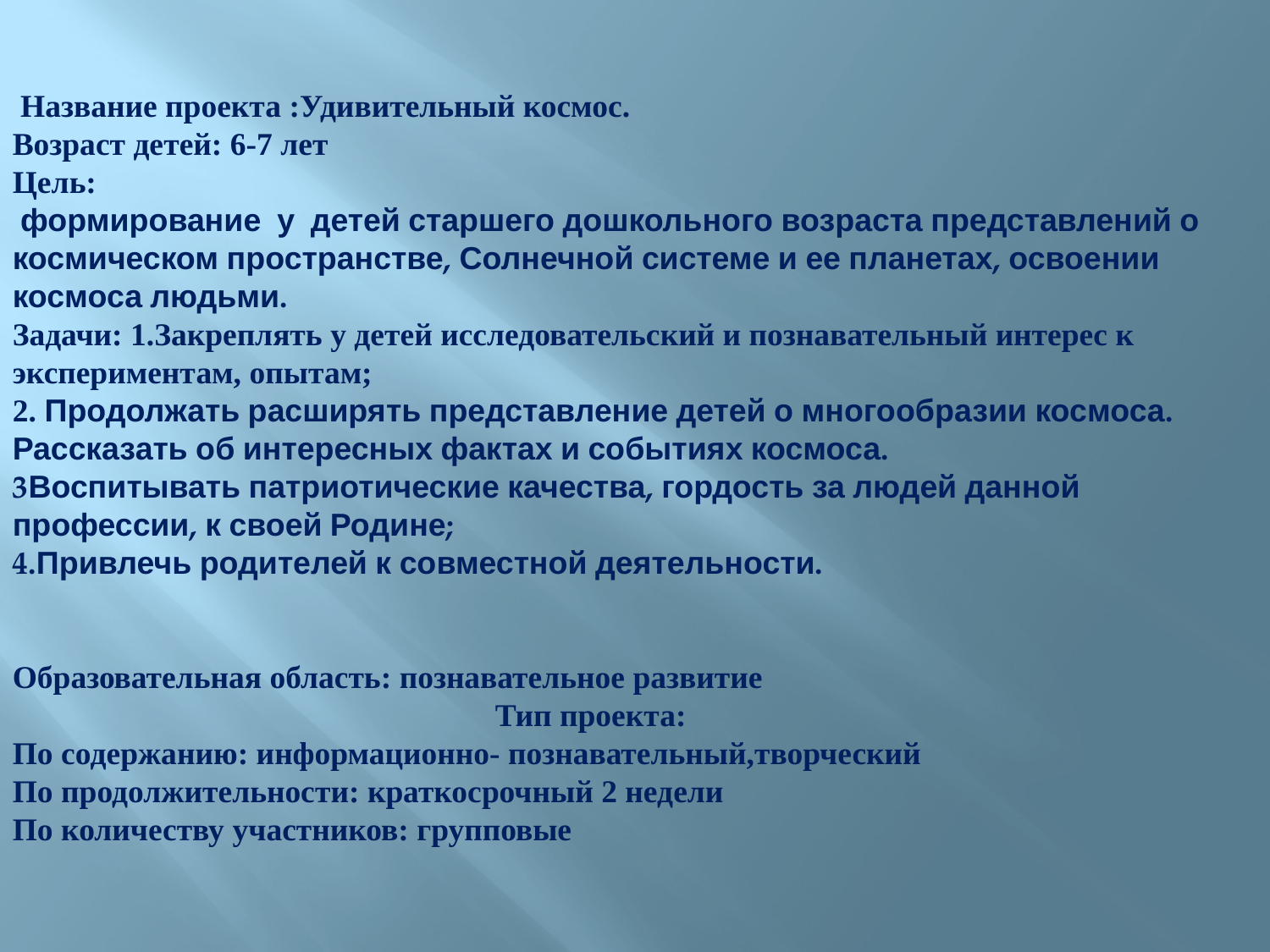

Название проекта :Удивительный космос.
Возраст детей: 6-7 лет
Цель:
 формирование  у  детей старшего дошкольного возраста представлений о космическом пространстве, Солнечной системе и ее планетах, освоении космоса людьми.
Задачи: 1.Закреплять у детей исследовательский и познавательный интерес к экспериментам, опытам;
2. Продолжать расширять представление детей о многообразии космоса. Рассказать об интересных фактах и событиях космоса.
3Воспитывать патриотические качества, гордость за людей данной профессии, к своей Родине;
4.Привлечь родителей к совместной деятельности.

Образовательная область: познавательное развитие
                                                            Тип проекта:
По содержанию: информационно- познавательный,творческий
По продолжительности: краткосрочный 2 недели
По количеству участников: групповые